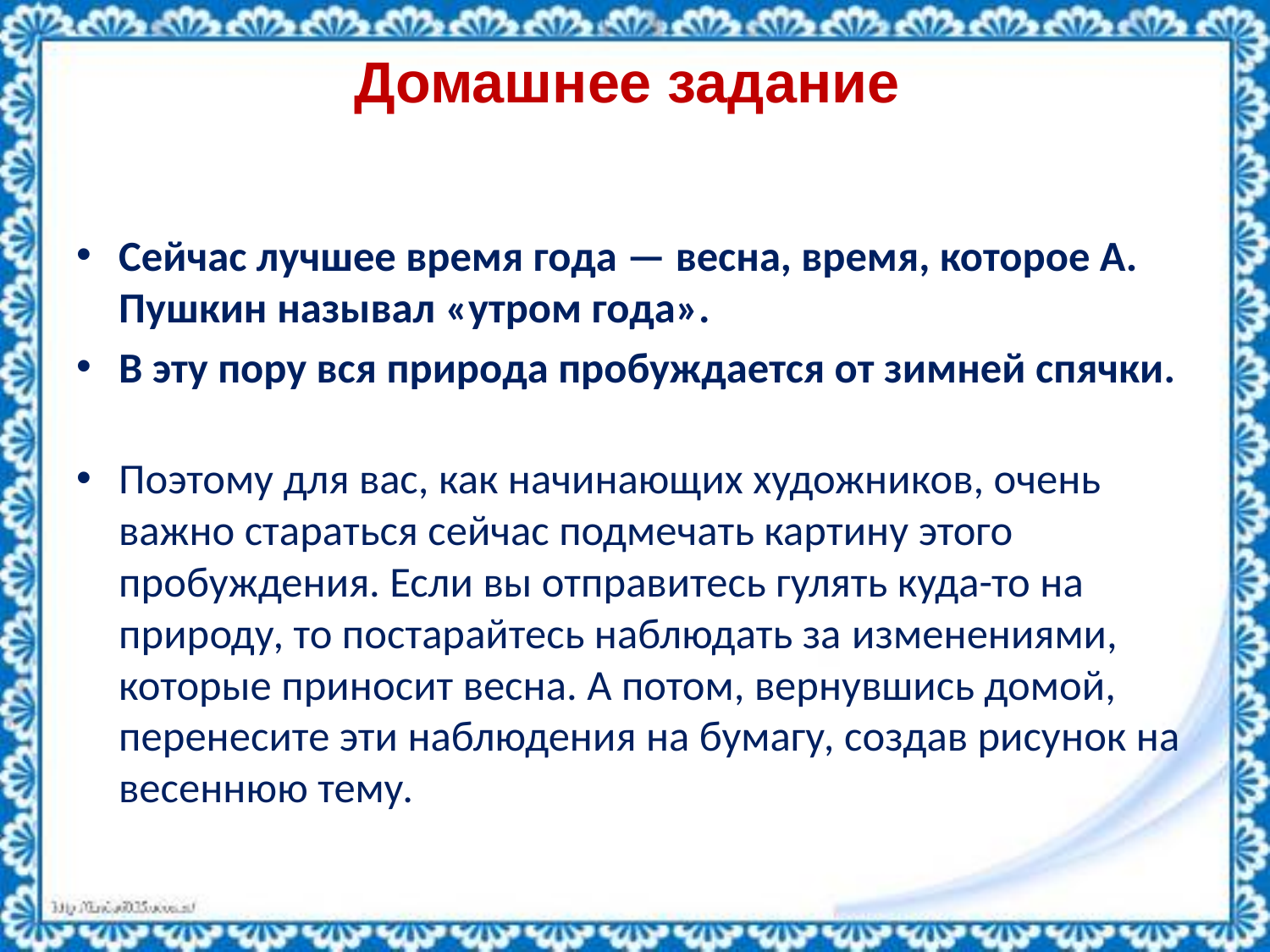

# Домашнее задание
Сейчас лучшее время года — весна, время, которое А. Пушкин называл «утром года».
В эту пору вся природа пробуждается от зимней спячки.
Поэтому для вас, как начинающих художников, очень важно стараться сейчас подмечать картину этого пробуждения. Если вы отправитесь гулять куда-то на природу, то постарайтесь наблюдать за изменениями, которые приносит весна. А потом, вернувшись домой, перенесите эти наблюдения на бумагу, создав рисунок на весеннюю тему.